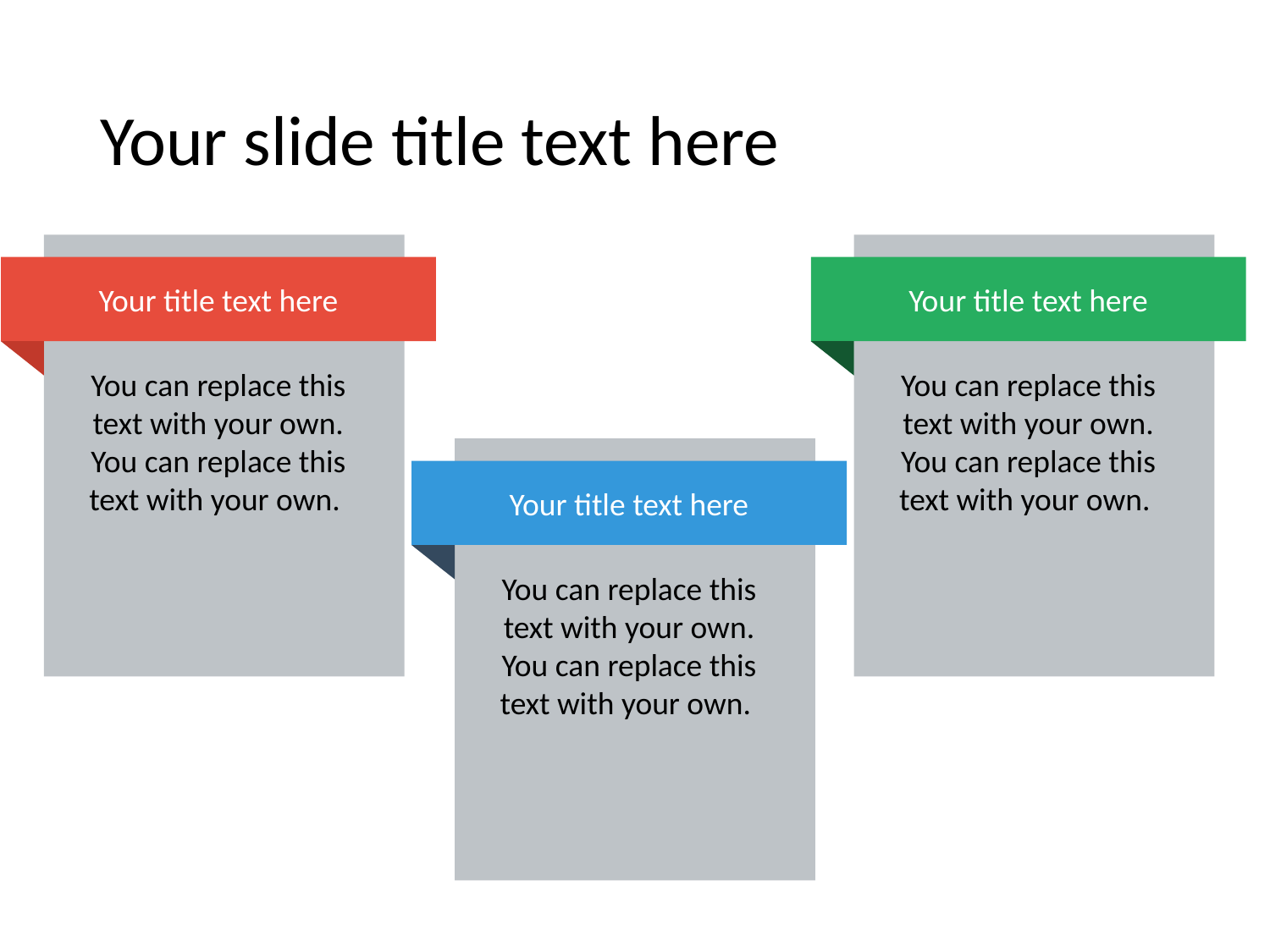

# Your slide title text here

Your title text here
Your title text here

You can replace this text with your own. You can replace this text with your own.
You can replace this text with your own. You can replace this text with your own.

Your title text here

You can replace this text with your own. You can replace this text with your own.